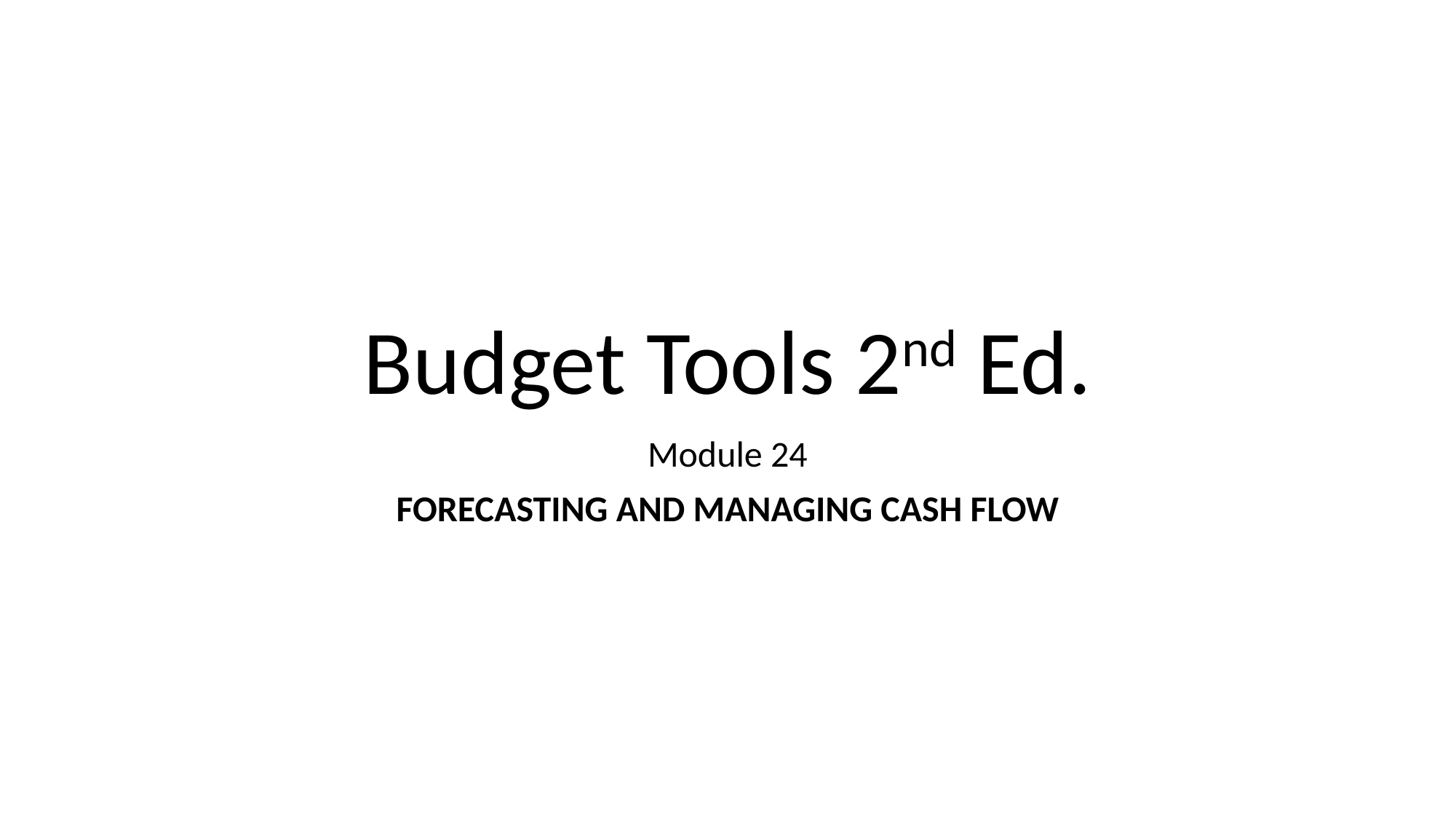

# Budget Tools 2nd Ed.
Module 24
Forecasting and Managing Cash Flow